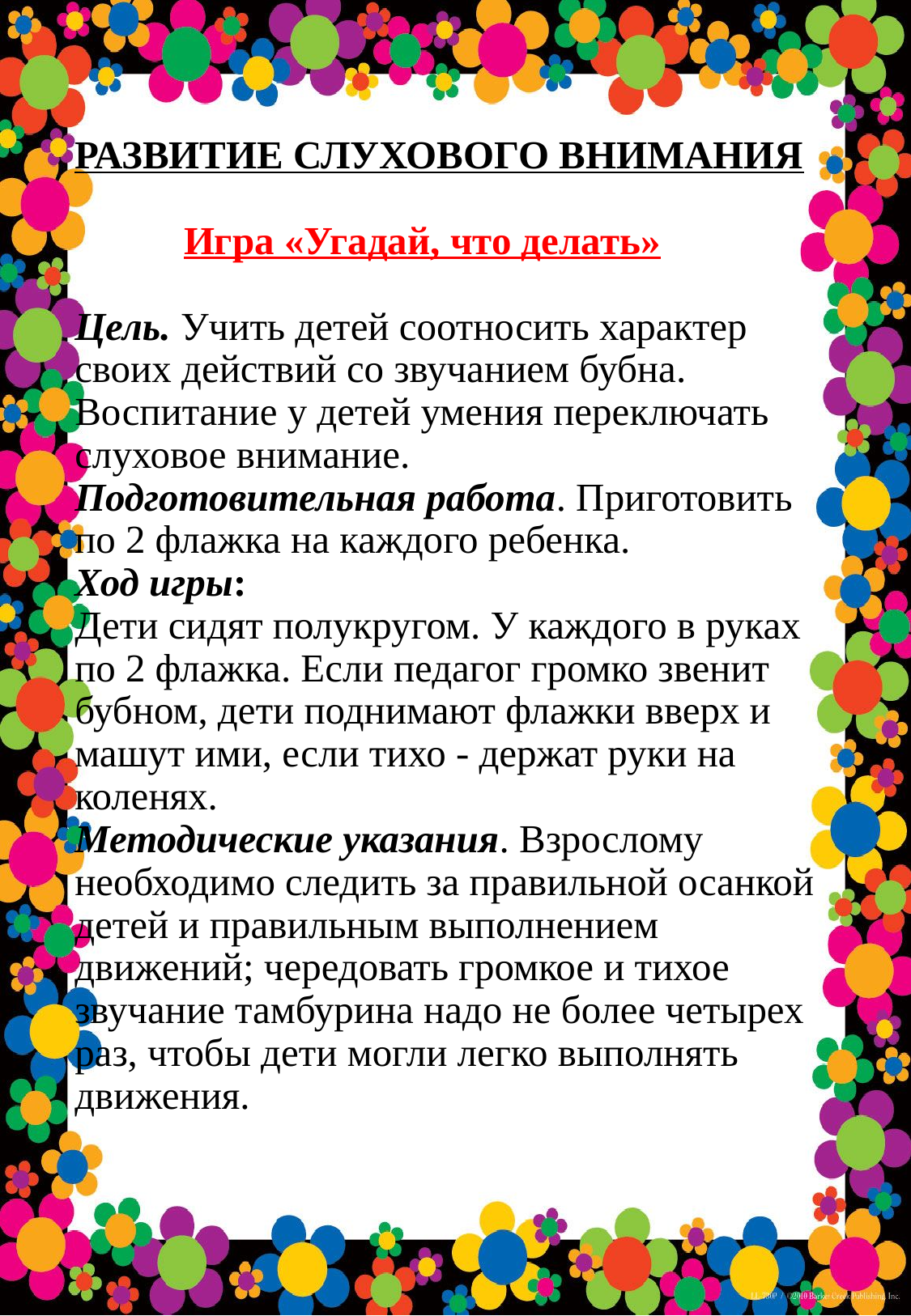

# РАЗВИТИЕ СЛУХОВОГО ВНИМАНИЯ Игра «Угадай, что делать» Цель. Учить детей соотносить характер своих действий со звучанием бубна. Воспитание у детей умения переключать слуховое внимание. Подготовительная работа. Приготовить по 2 флажка на каждого ребенка. Ход игры: Дети сидят полукругом. У каждого в руках по 2 флажка. Если педагог громко звенит бубном, дети поднимают флажки вверх и машут ими, если тихо - держат руки на коленях. Методические указания. Взрослому необходимо следить за правильной осанкой детей и правильным выполнением движений; чередовать громкое и тихое звучание тамбурина надо не более четырех раз, чтобы дети могли легко выполнять движения.